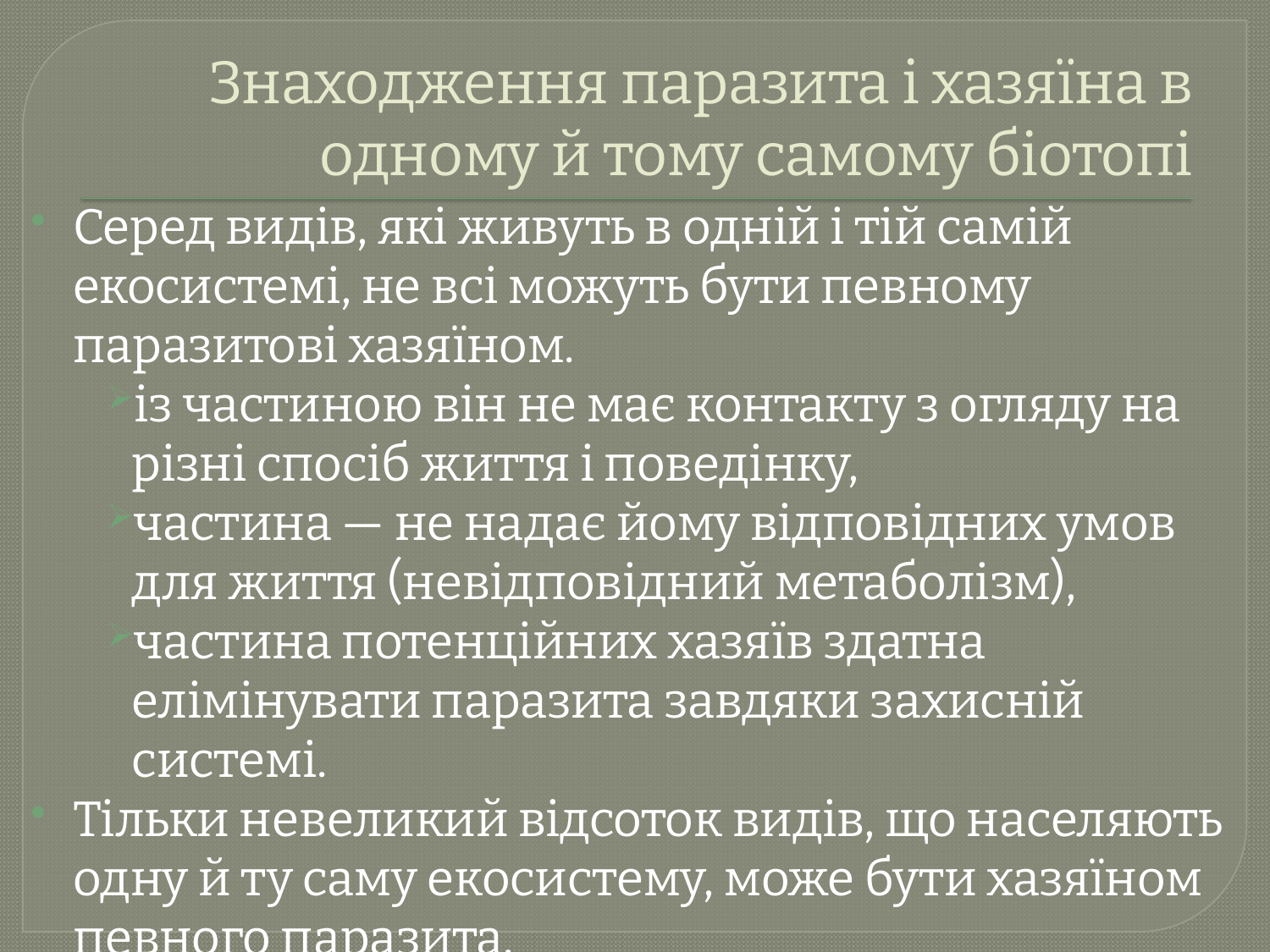

# Знаходження паразита і хазяїна в одному й тому самому біотопі
Серед видів, які живуть в одній і тій самій екосистемі, не всі можуть бути певному паразитові хазяїном.
із частиною він не має контакту з огляду на різні спосіб життя і поведінку,
частина — не надає йому відповідних умов для життя (невідповідний метаболізм),
частина потенційних хазяїв здатна елімінувати паразита завдяки захисній системі.
Тільки невеликий відсоток видів, що населяють одну й ту саму екосистему, може бути хазяїном певного паразита.